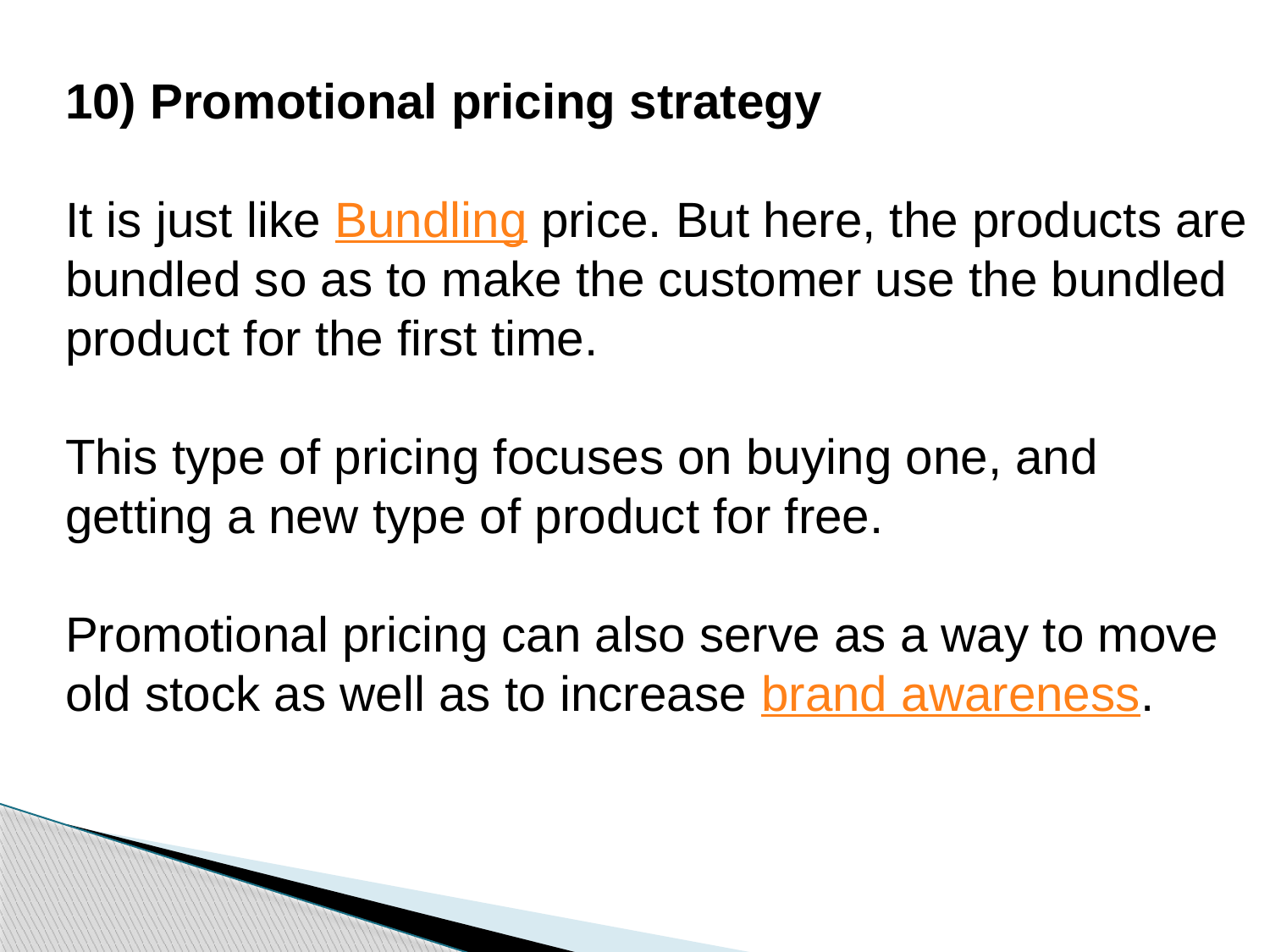

10) Promotional pricing strategy

It is just like Bundling price. But here, the products are bundled so as to make the customer use the bundled product for the first time.

This type of pricing focuses on buying one, and getting a new type of product for free.

Promotional pricing can also serve as a way to move old stock as well as to increase brand awareness.